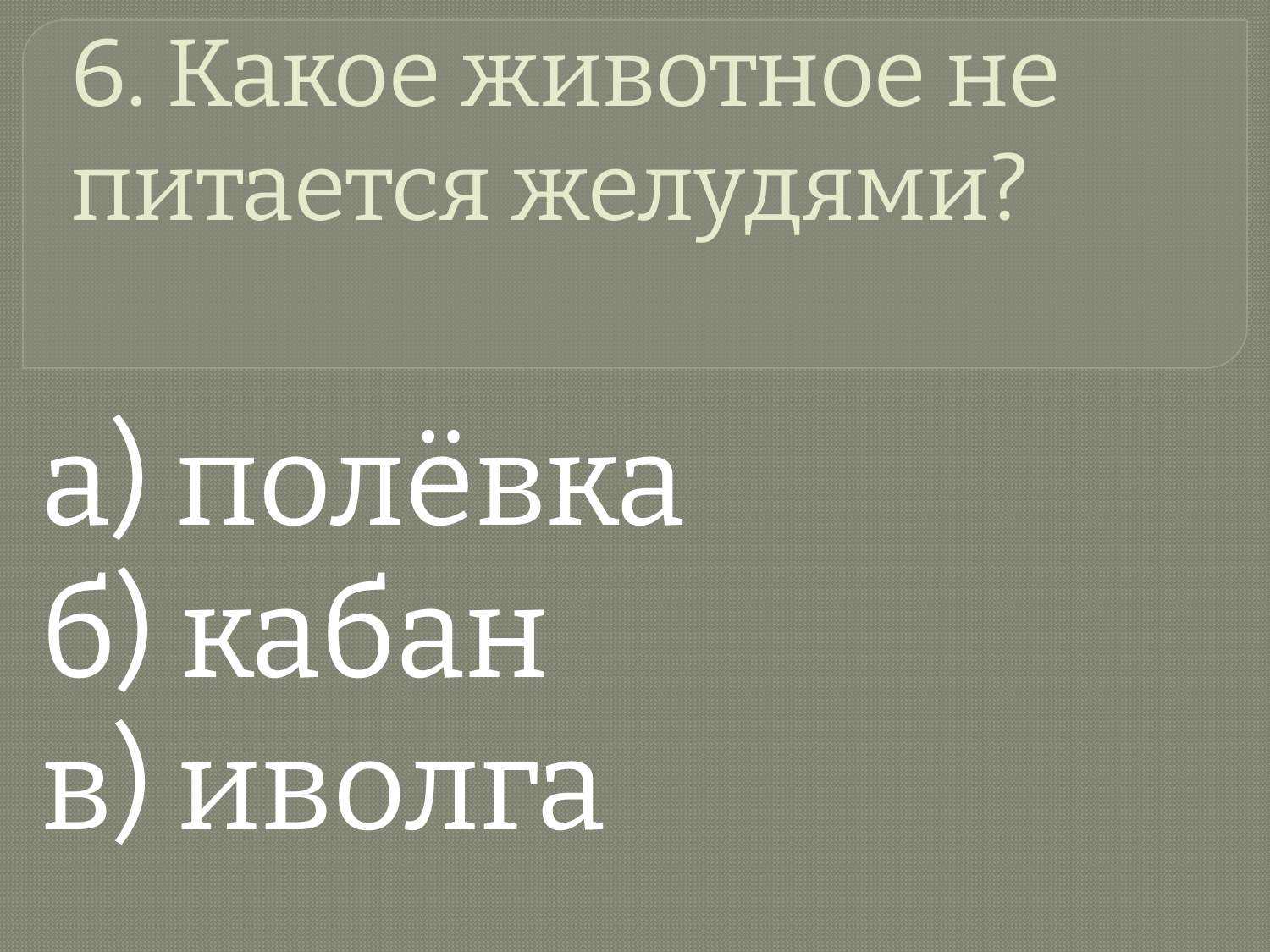

# 6. Какое животное не питается желудями?
а) полёвка
б) кабан
в) иволга